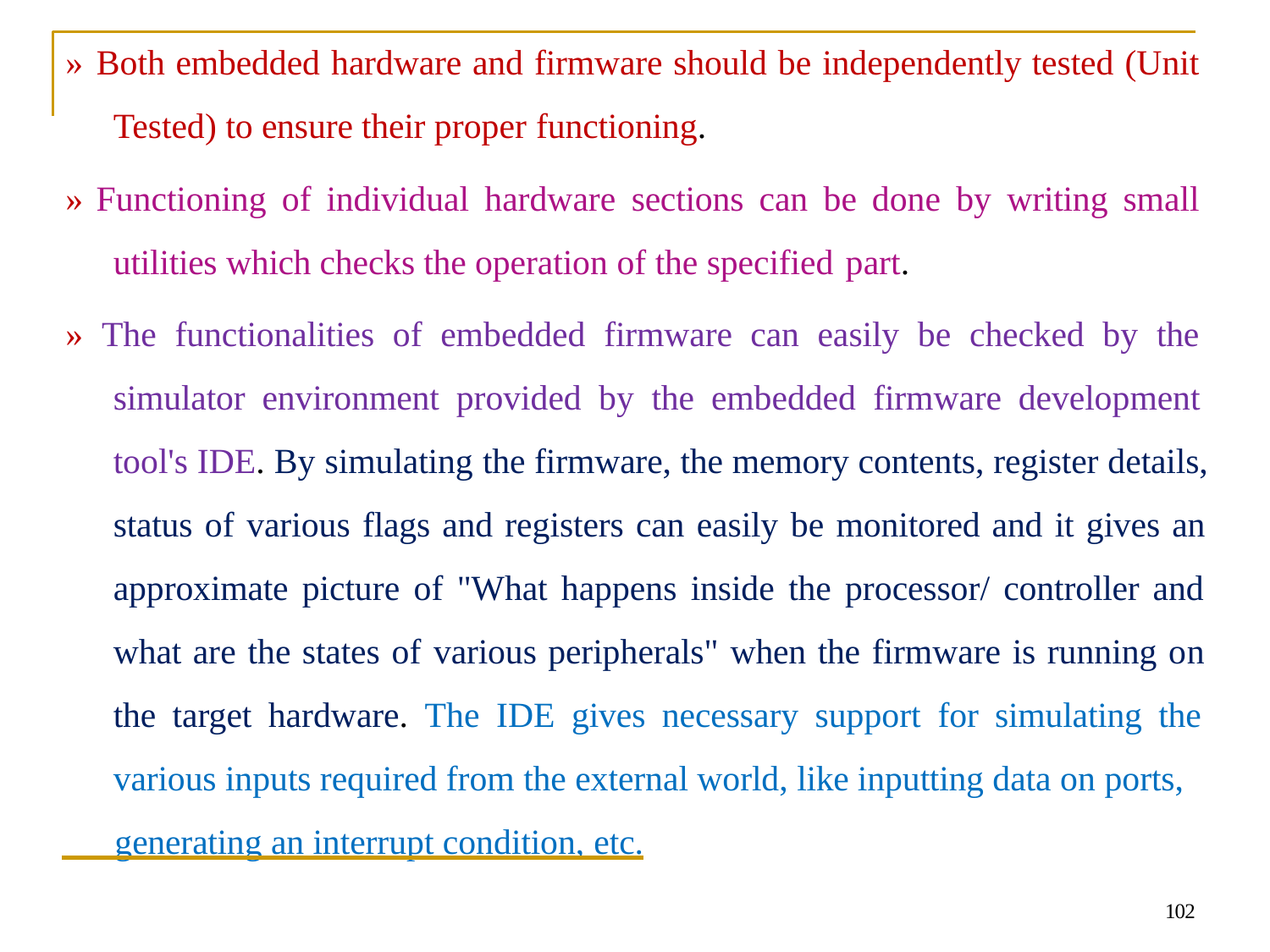

» Both embedded hardware and firmware should be independently tested (Unit
Tested) to ensure their proper functioning.
» Functioning of individual hardware sections can be done by writing small
utilities which checks the operation of the specified part.
» The functionalities of embedded firmware can easily be checked by the  simulator environment provided by the embedded firmware development  tool's IDE. By simulating the firmware, the memory contents, register details,  status of various flags and registers can easily be monitored and it gives an  approximate picture of "What happens inside the processor/ controller and  what are the states of various peripherals" when the firmware is running on  the target hardware. The IDE gives necessary support for simulating the  various inputs required from the external world, like inputting data on ports,
      generating an interrupt condition, etc.

102